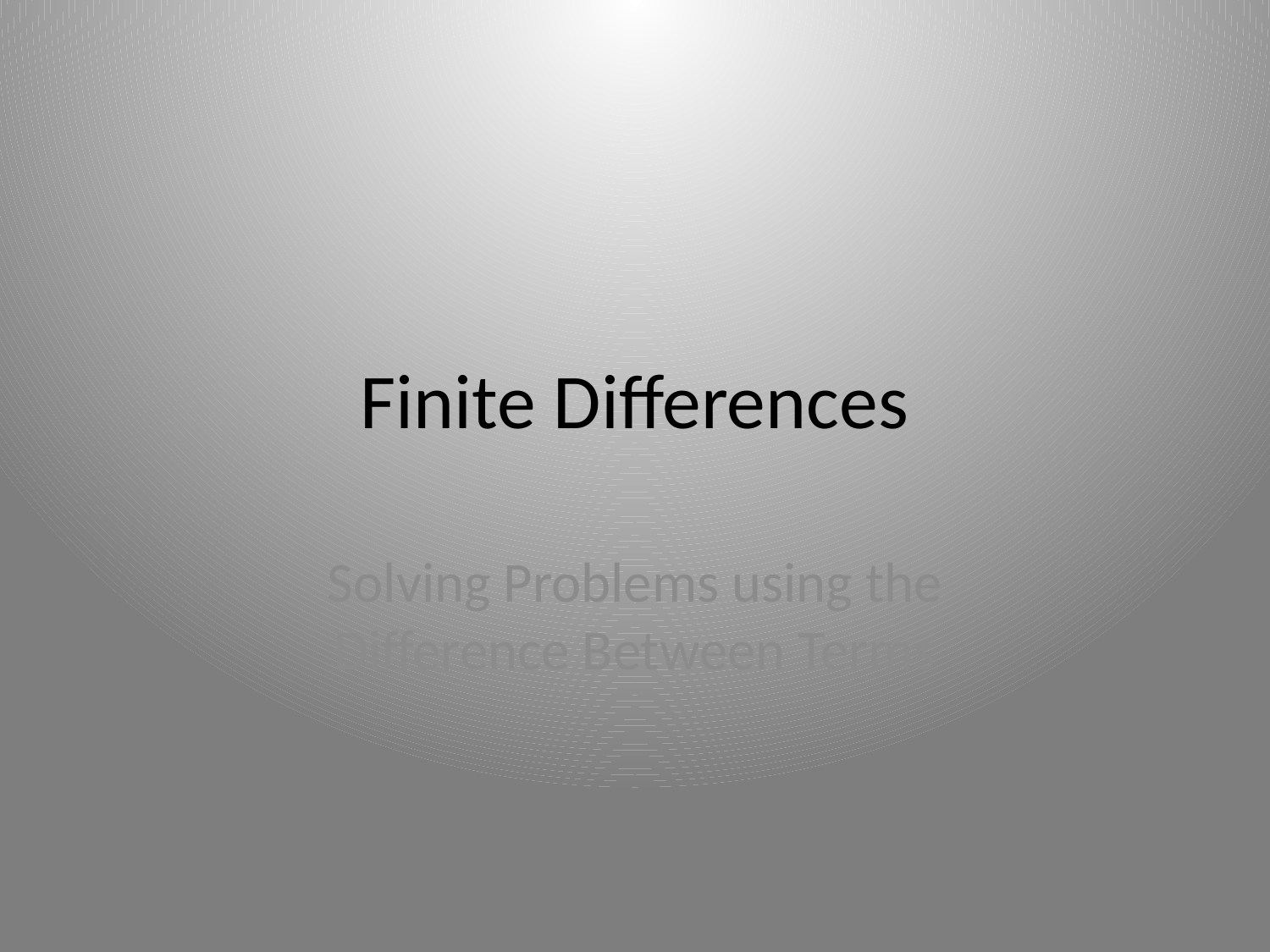

# Finite Differences
Solving Problems using the Difference Between Terms